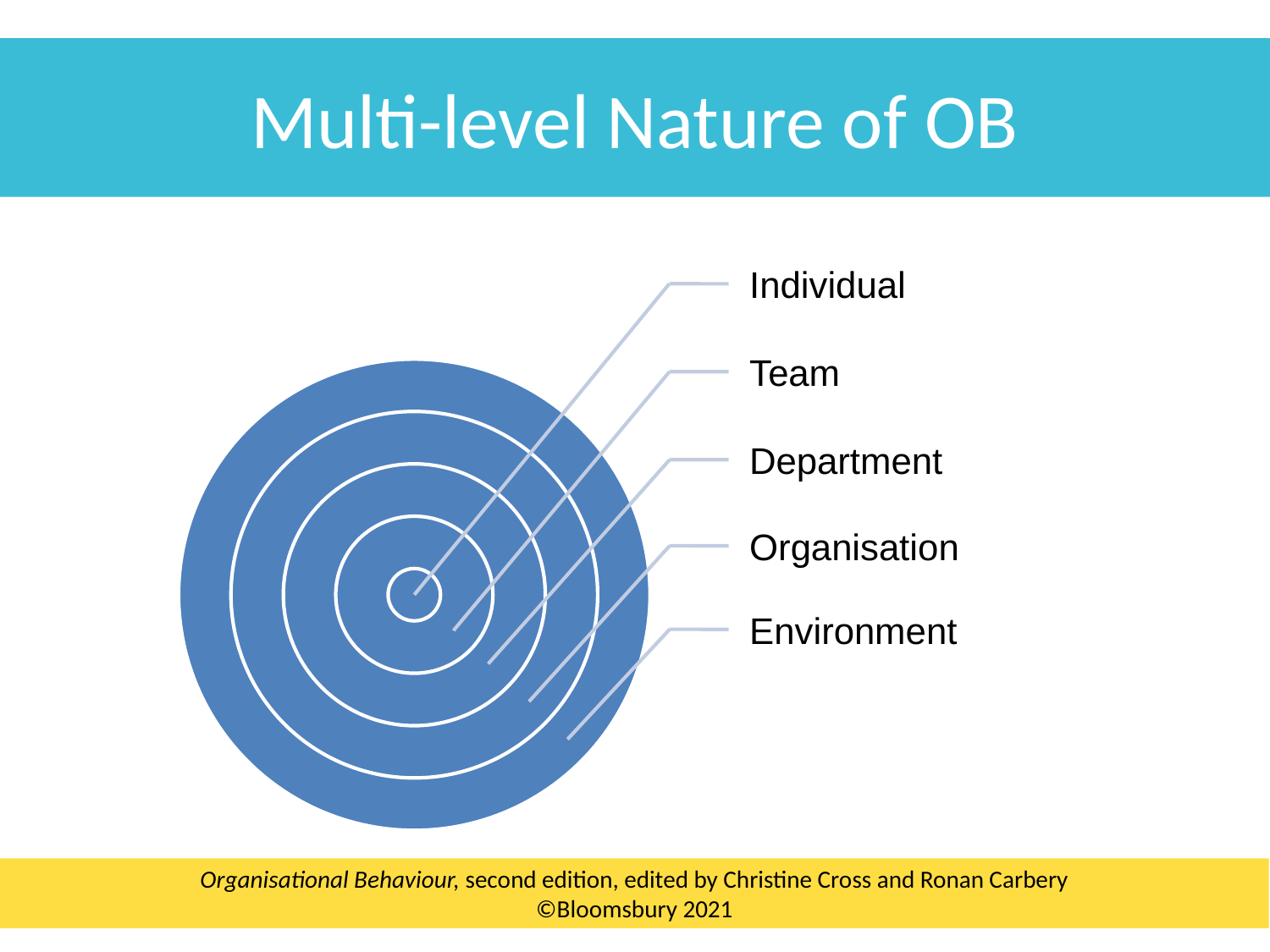

Multi-level Nature of OB
Individual
Team
Department
Organisation
Environment